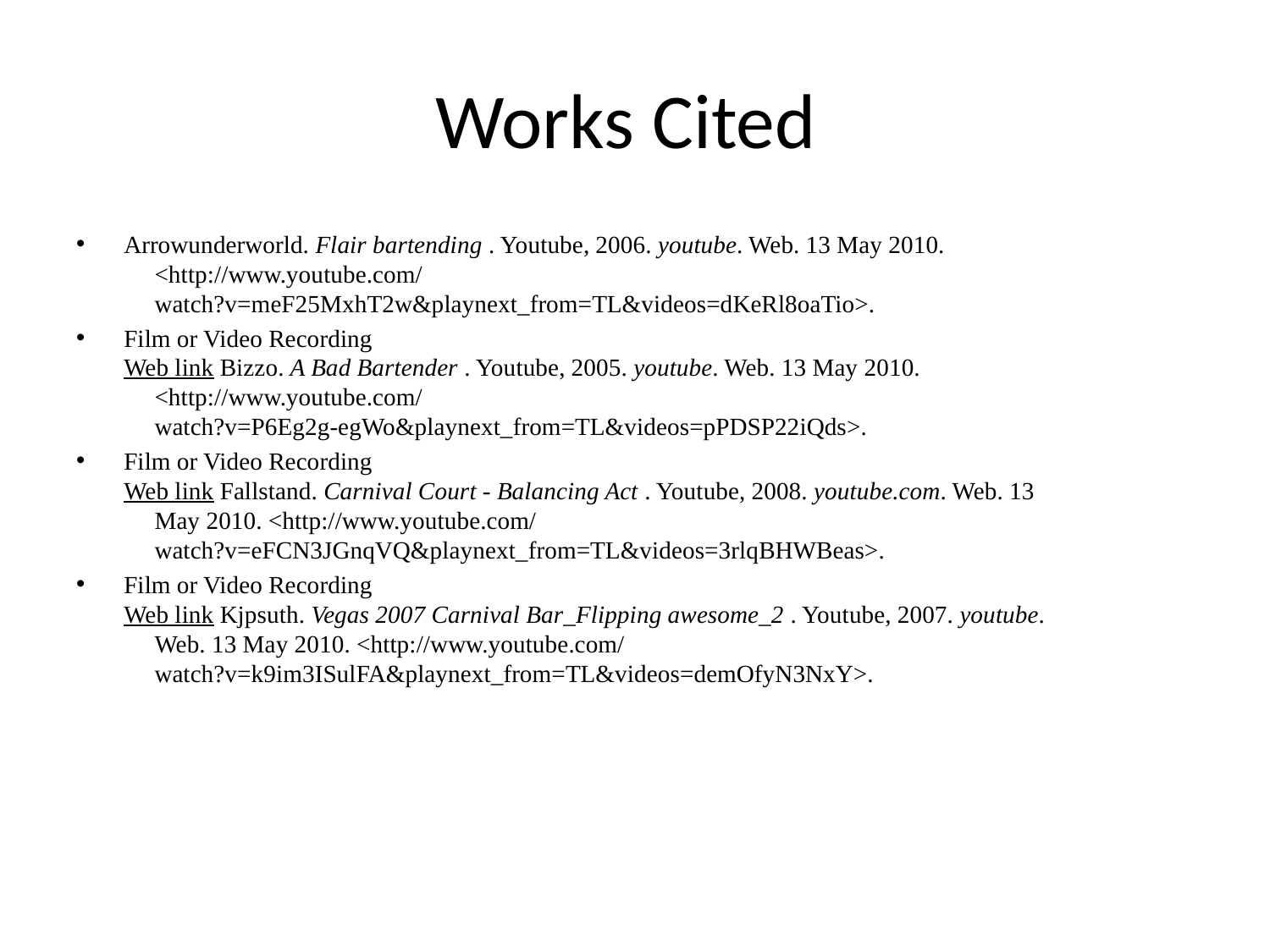

# Works Cited
Arrowunderworld. Flair bartending . Youtube, 2006. youtube. Web. 13 May 2010.
     <http://www.youtube.com/
     watch?v=meF25MxhT2w&playnext_from=TL&videos=dKeRl8oaTio>.
Film or Video Recording
Web link Bizzo. A Bad Bartender . Youtube, 2005. youtube. Web. 13 May 2010.
     <http://www.youtube.com/
     watch?v=P6Eg2g-egWo&playnext_from=TL&videos=pPDSP22iQds>.
Film or Video Recording
Web link Fallstand. Carnival Court - Balancing Act . Youtube, 2008. youtube.com. Web. 13
     May 2010. <http://www.youtube.com/
     watch?v=eFCN3JGnqVQ&playnext_from=TL&videos=3rlqBHWBeas>.
Film or Video Recording
Web link Kjpsuth. Vegas 2007 Carnival Bar_Flipping awesome_2 . Youtube, 2007. youtube.
     Web. 13 May 2010. <http://www.youtube.com/
     watch?v=k9im3ISulFA&playnext_from=TL&videos=demOfyN3NxY>.